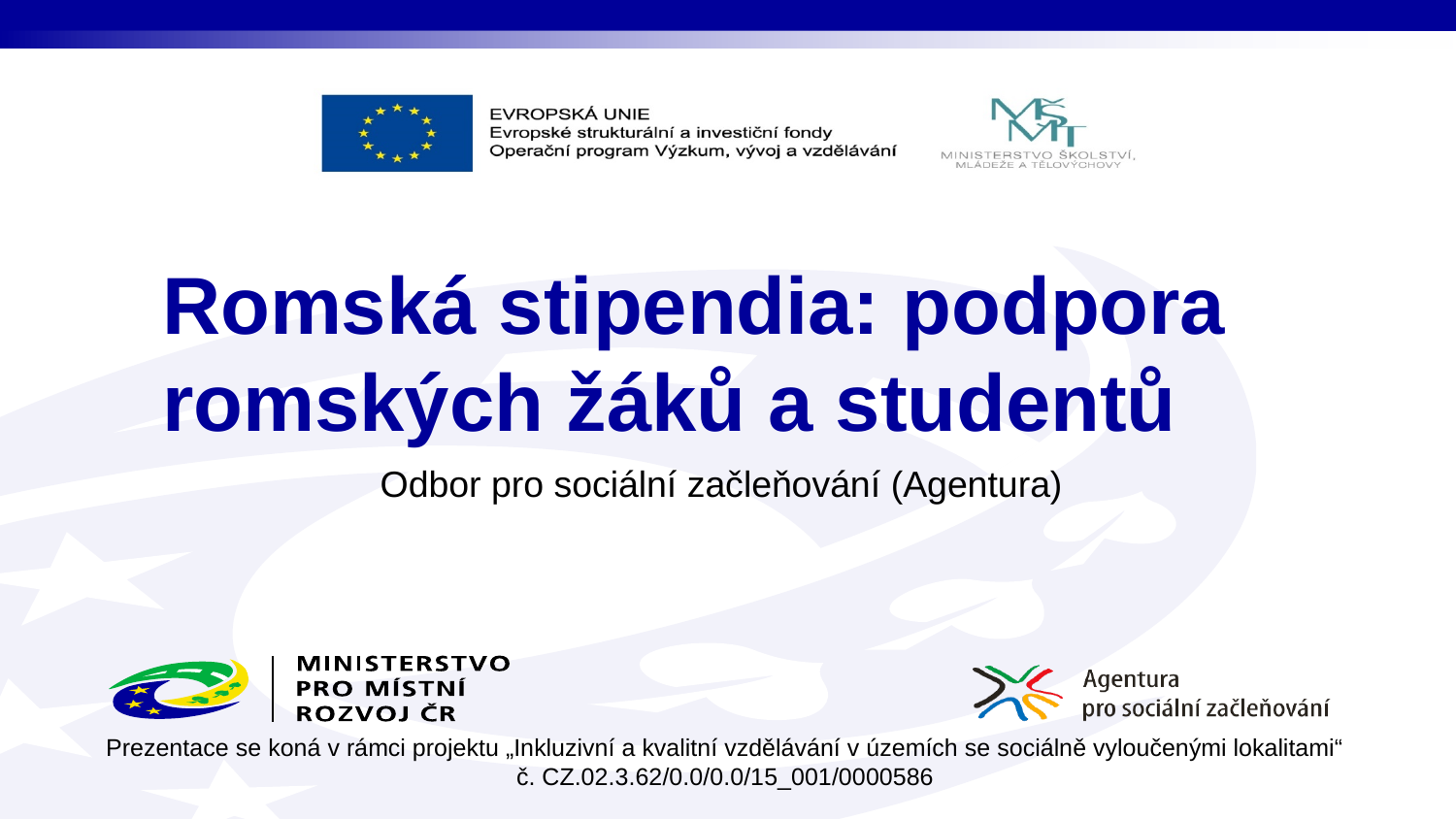

# Romská stipendia: podpora romských žáků a studentů